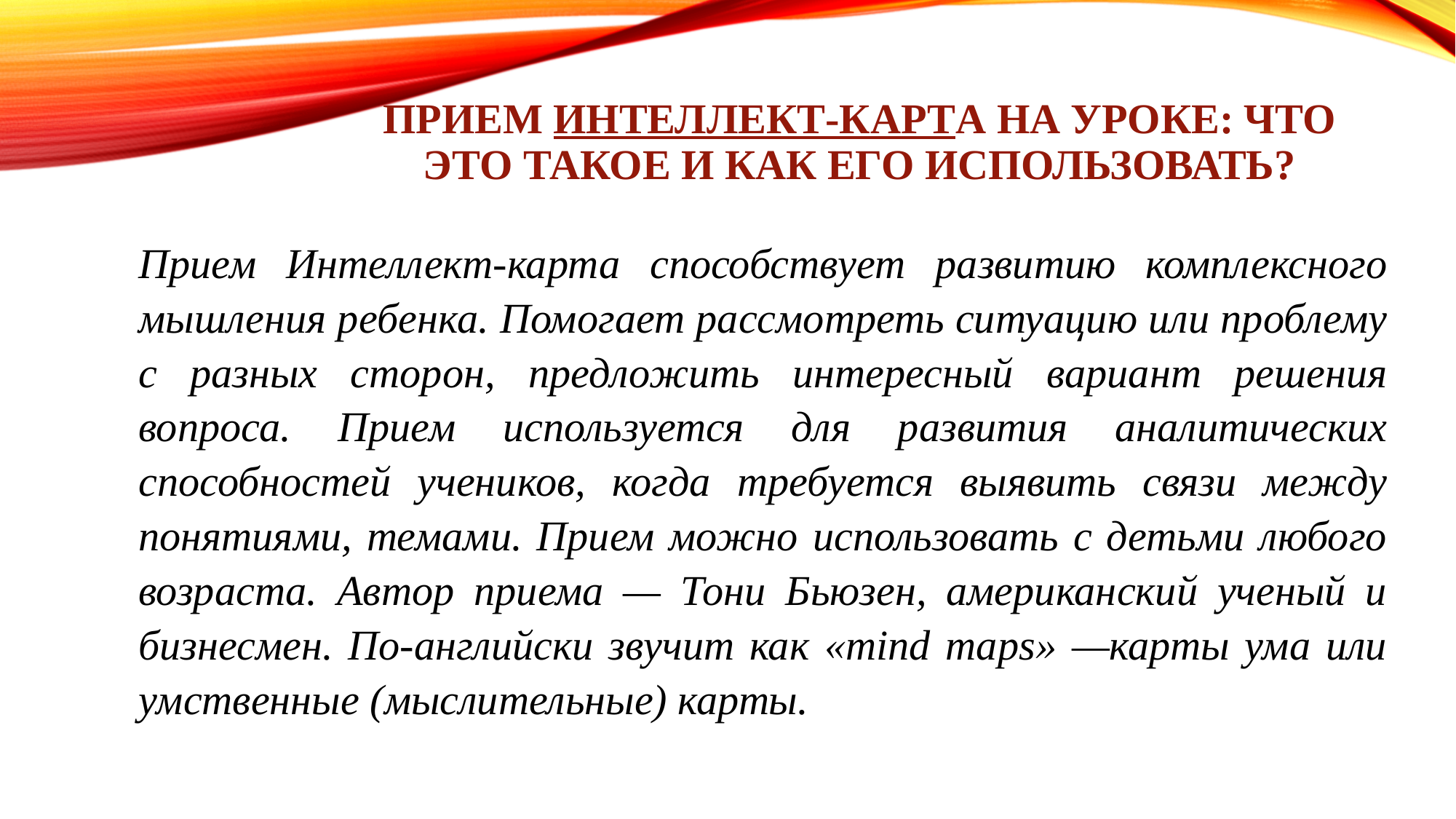

# Прием Интеллект-карта на уроке: что это такое и как его использовать?
Прием Интеллект-карта способствует развитию комплексного мышления ребенка. Помогает рассмотреть ситуацию или проблему с разных сторон, предложить интересный вариант решения вопроса. Прием используется для развития аналитических способностей учеников, когда требуется выявить связи между понятиями, темами. Прием можно использовать с детьми любого возраста. Автор приема — Тони Бьюзен, американский ученый и бизнесмен. По-английски звучит как «mind maps» —карты ума или умственные (мыслительные) карты.